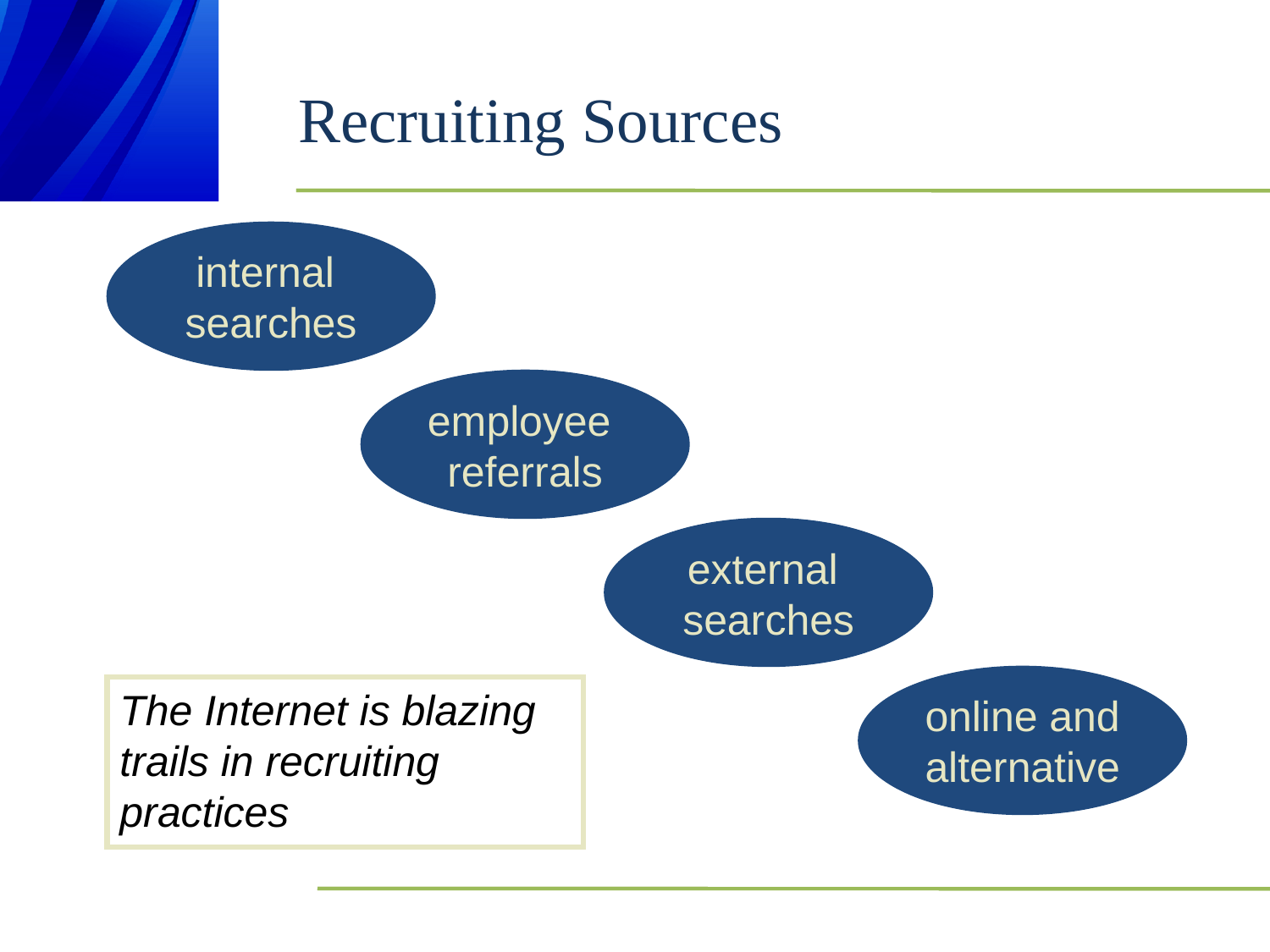

# Recruiting Sources
internal
searches
employee
referrals
external
searches
online and
alternative
The Internet is blazing trails in recruiting practices